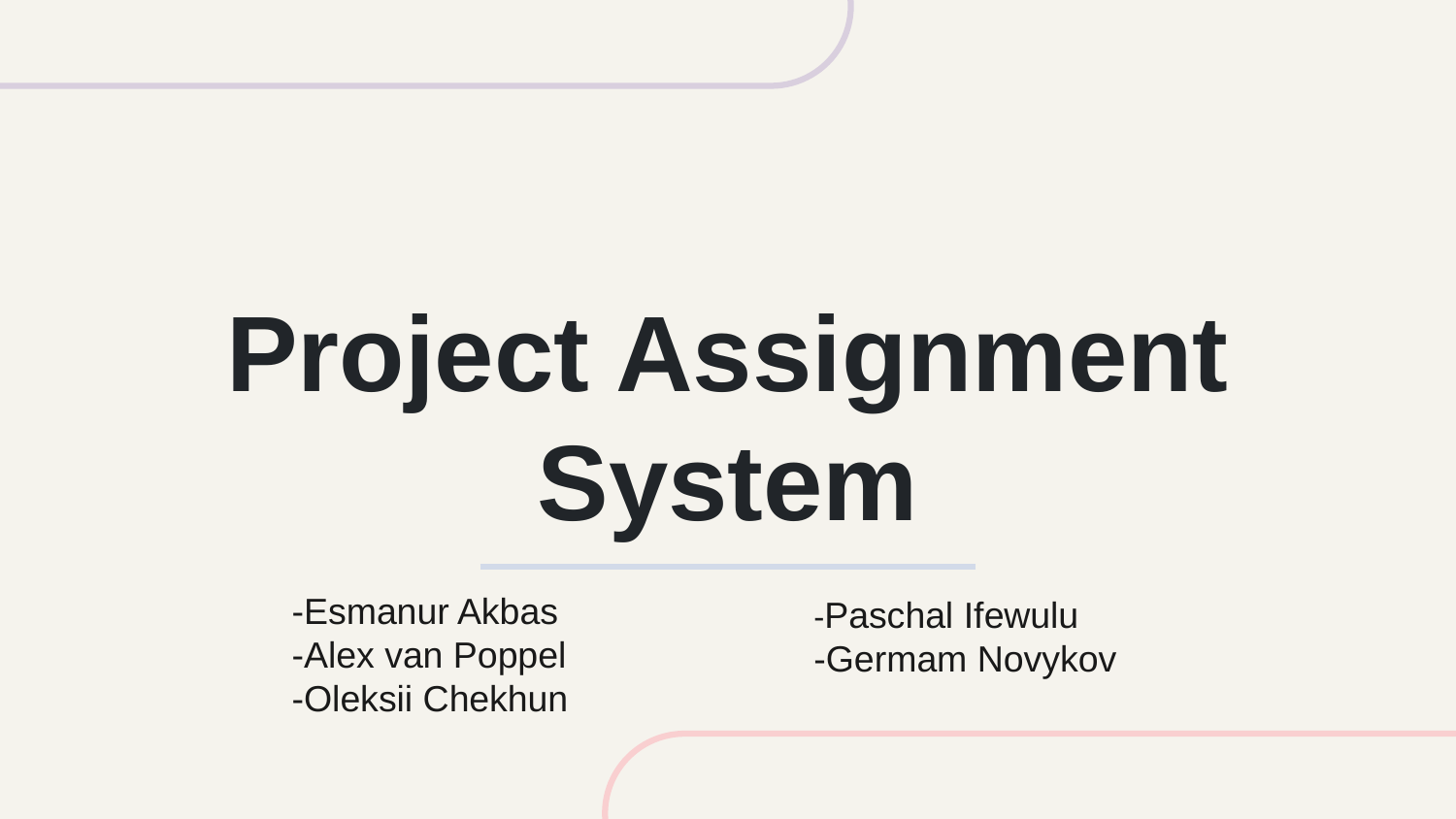

# Project Assignment System
-Esmanur Akbas
-Alex van Poppel
-Oleksii Chekhun

-Paschal Ifewulu
-Germam Novykov